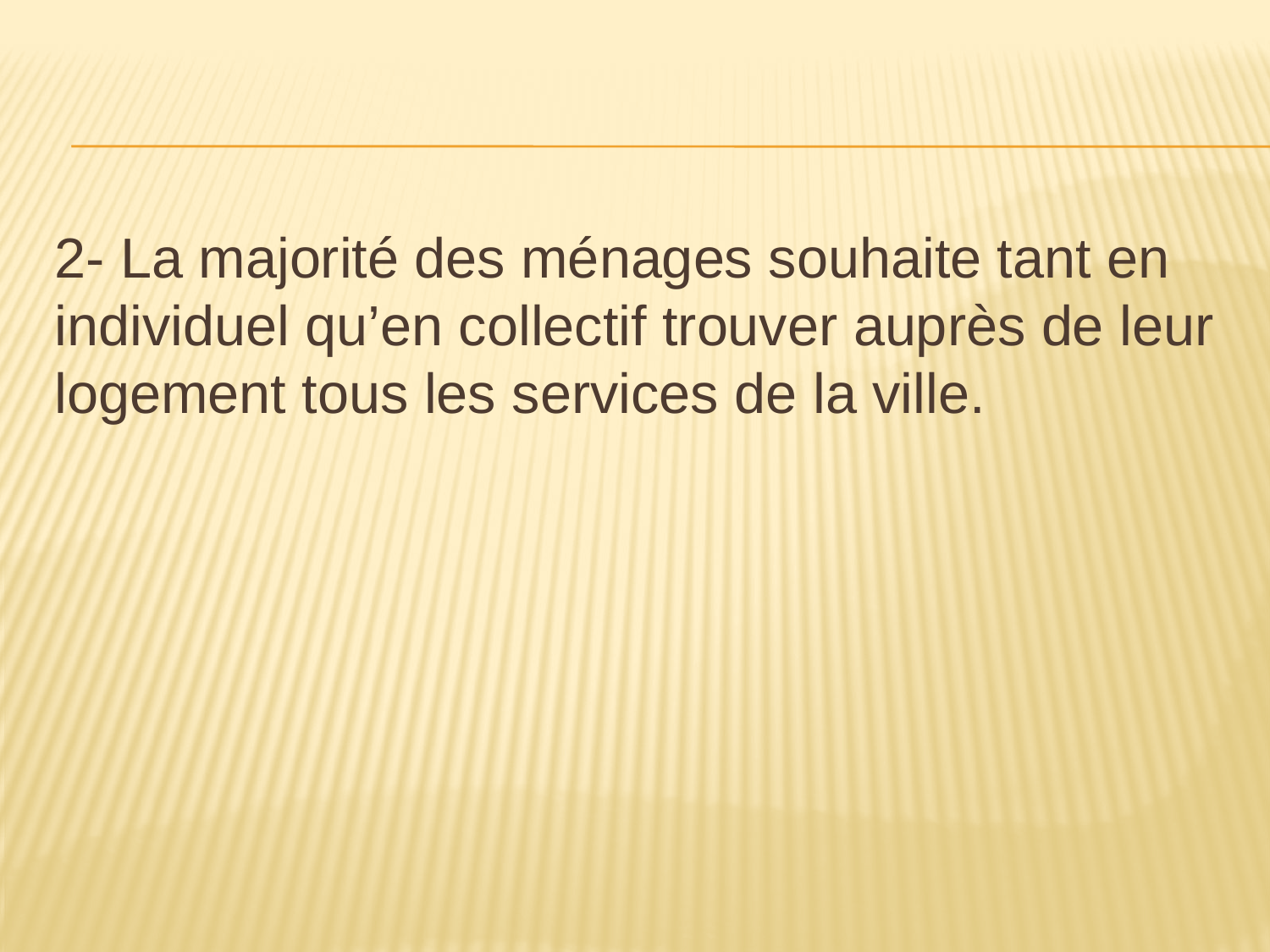

#
2- La majorité des ménages souhaite tant en individuel qu’en collectif trouver auprès de leur logement tous les services de la ville.